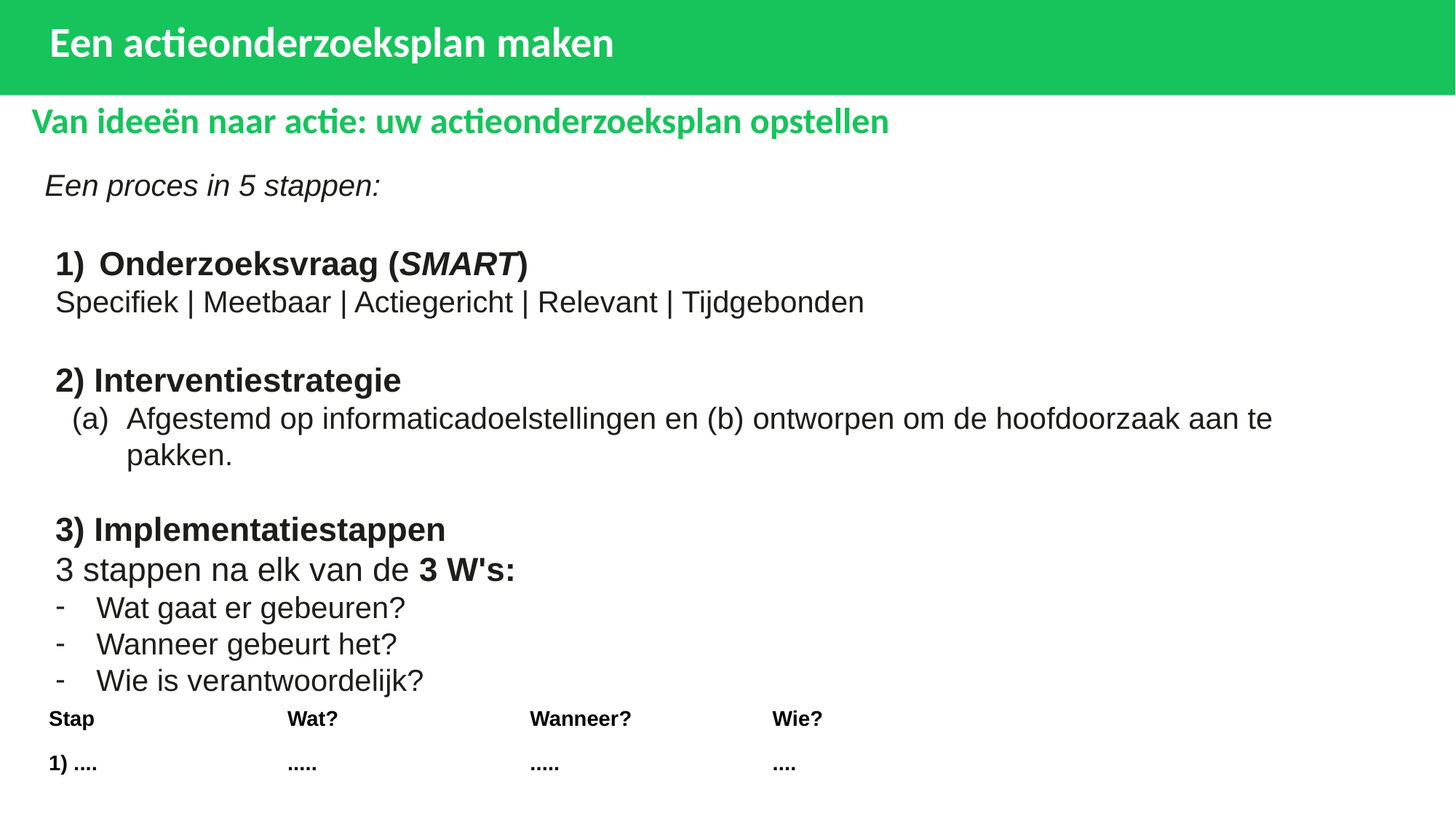

# Een actieonderzoeksplan maken
Van ideeën naar actie: uw actieonderzoeksplan opstellen
Een proces in 5 stappen:

Onderzoeksvraag (SMART)
Specifiek | Meetbaar | Actiegericht | Relevant | Tijdgebonden

2) Interventiestrategie
Afgestemd op informaticadoelstellingen en (b) ontworpen om de hoofdoorzaak aan te pakken.

3) Implementatiestappen
3 stappen na elk van de 3 W's:
Wat gaat er gebeuren?
Wanneer gebeurt het?
Wie is verantwoordelijk?

| Stap | Wat? | Wanneer? | Wie? |
| --- | --- | --- | --- |
| 1) .... | ..... | ..... | .... |